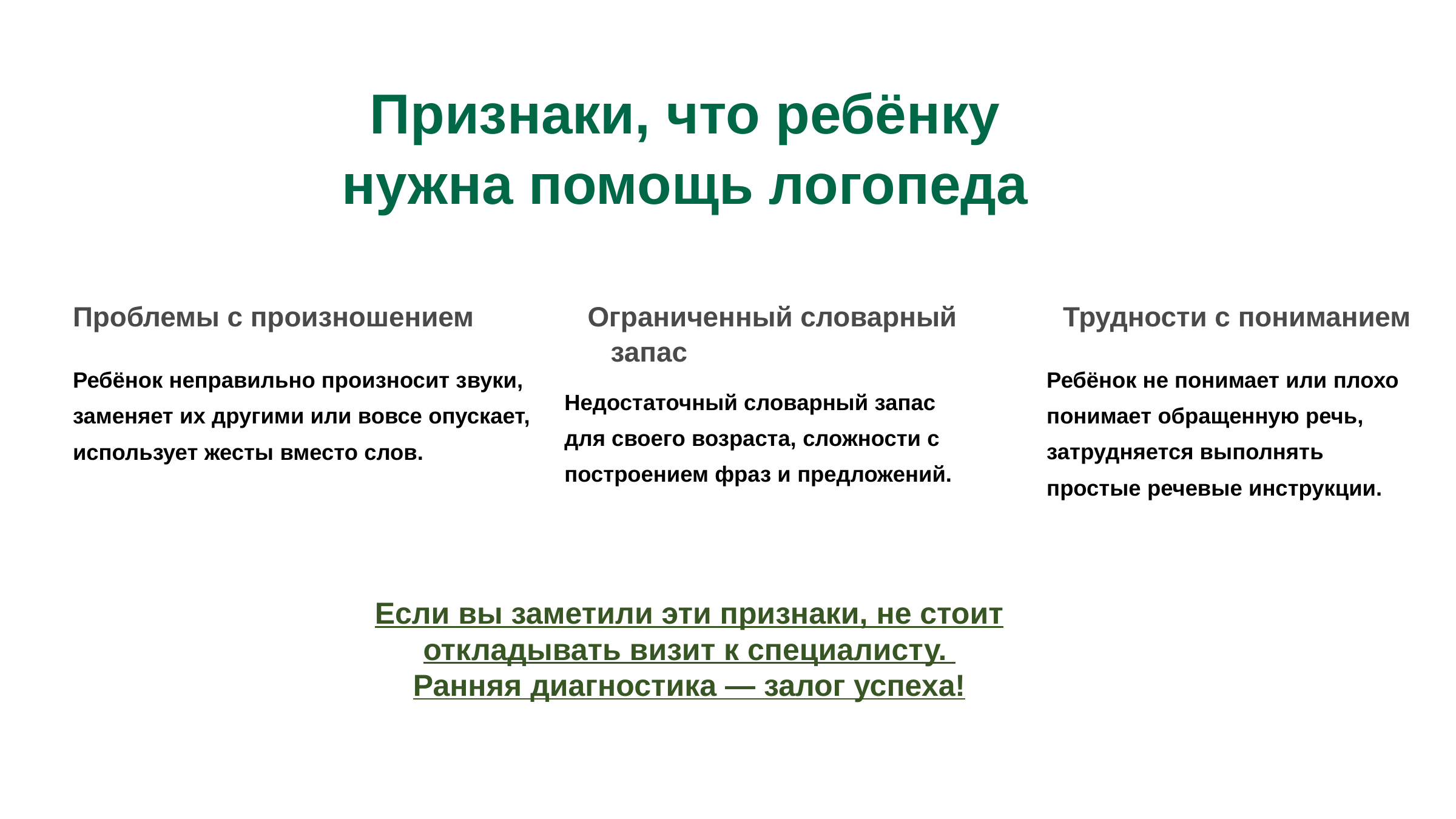

Признаки, что ребёнку нужна помощь логопеда
Проблемы с произношением
Ограниченный словарный    запас
Трудности с пониманием
Ребёнок неправильно произносит звуки, заменяет их другими или вовсе опускает, использует жесты вместо слов.
Ребёнок не понимает или плохо понимает обращенную речь, затрудняется выполнять простые речевые инструкции.
Недостаточный словарный запас для своего возраста, сложности с построением фраз и предложений.
Если вы заметили эти признаки, не стоит откладывать визит к специалисту.
Ранняя диагностика — залог успеха!